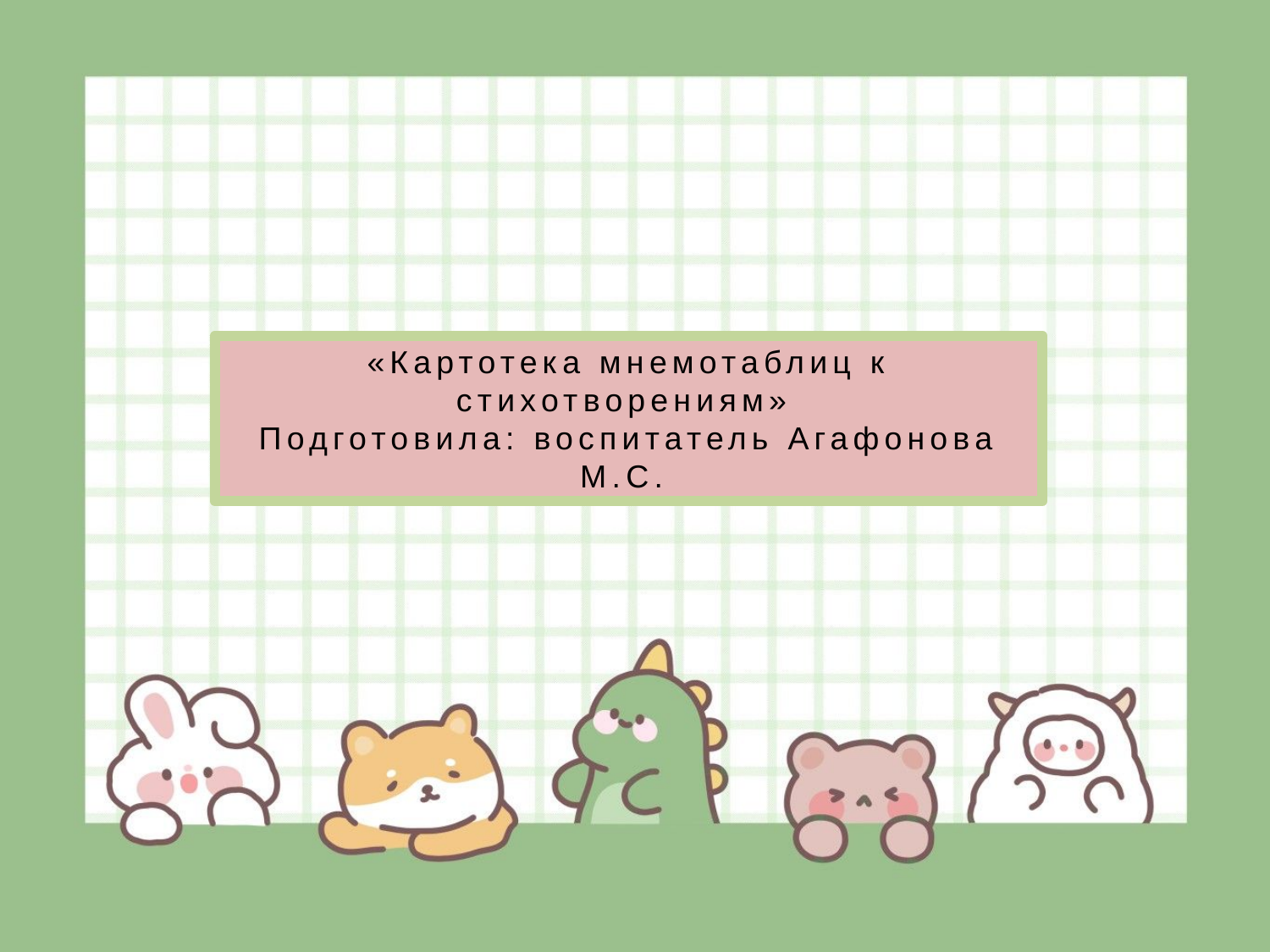

«Картотека мнемотаблиц к стихотворениям»
Подготовила: воспитатель Агафонова М.С.